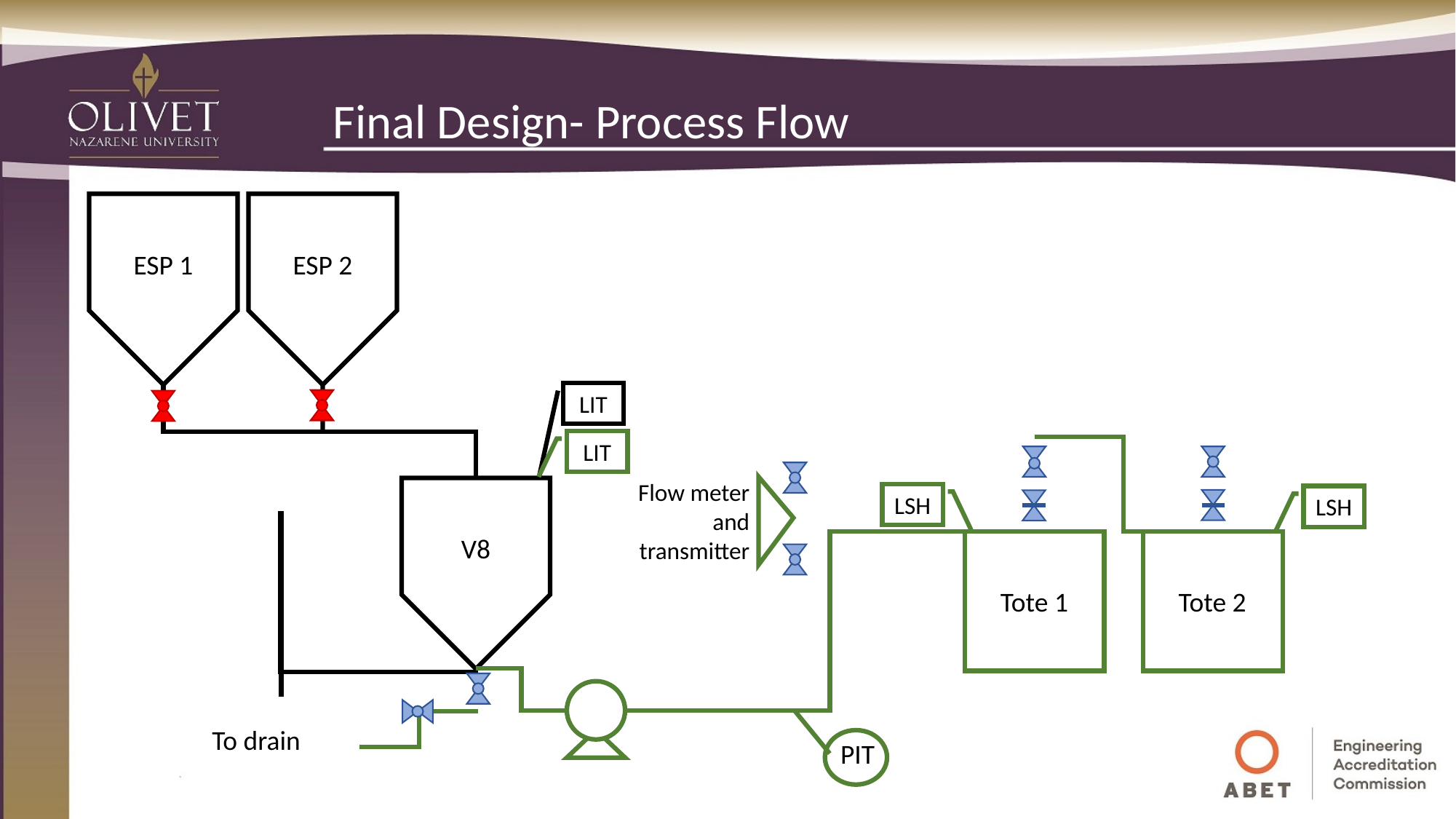

# Final Design- Process Flow

ESP 1
ESP 2
LIT

LIT

Flow meter and transmitter
LSH
LSH

Tote 1
Tote 2

PIT

V8
To drain